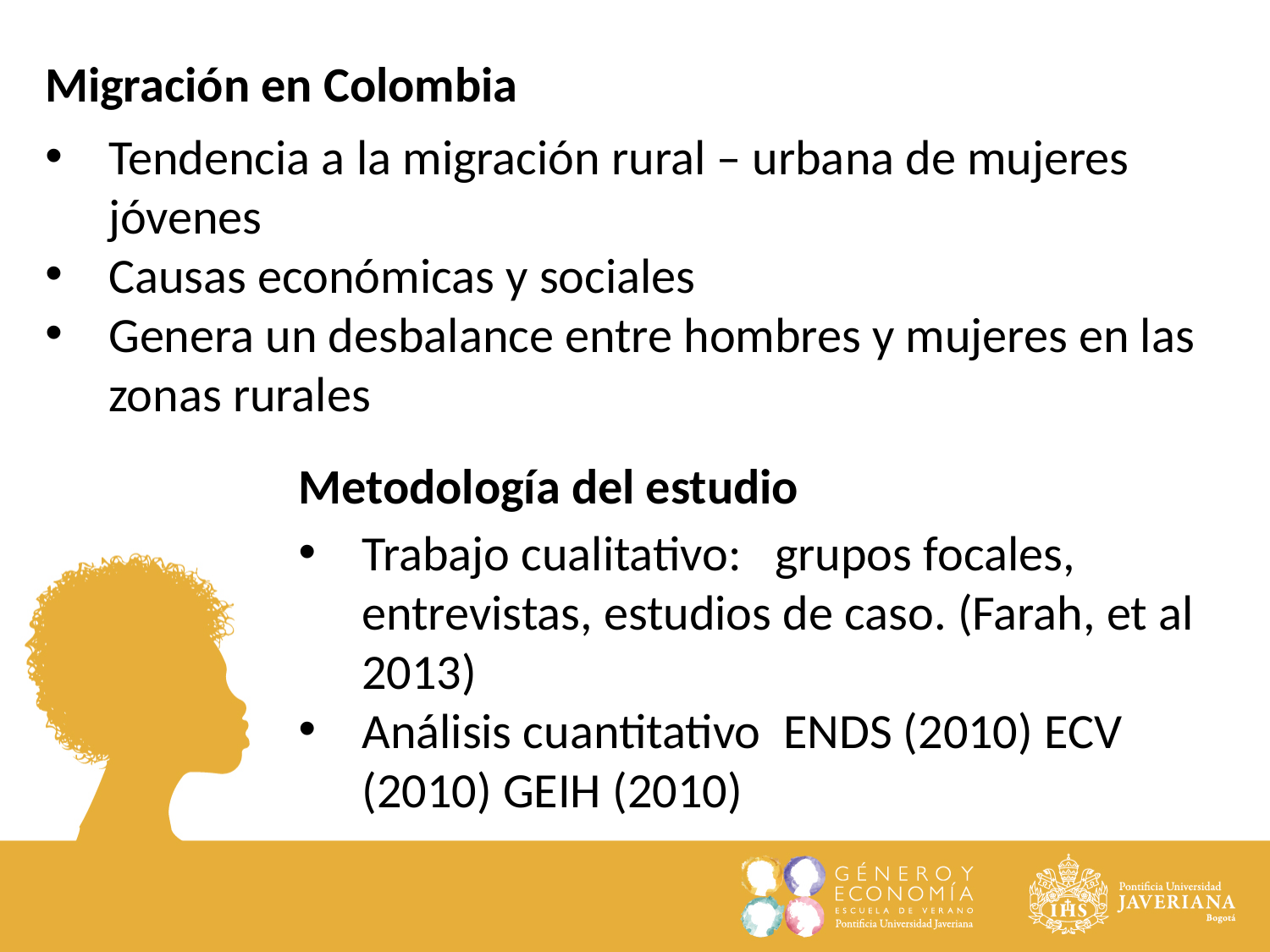

Migración en Colombia
Tendencia a la migración rural – urbana de mujeres jóvenes
Causas económicas y sociales
Genera un desbalance entre hombres y mujeres en las zonas rurales
Metodología del estudio
Trabajo cualitativo:   grupos focales, entrevistas, estudios de caso. (Farah, et al 2013)
Análisis cuantitativo  ENDS (2010) ECV (2010) GEIH (2010)